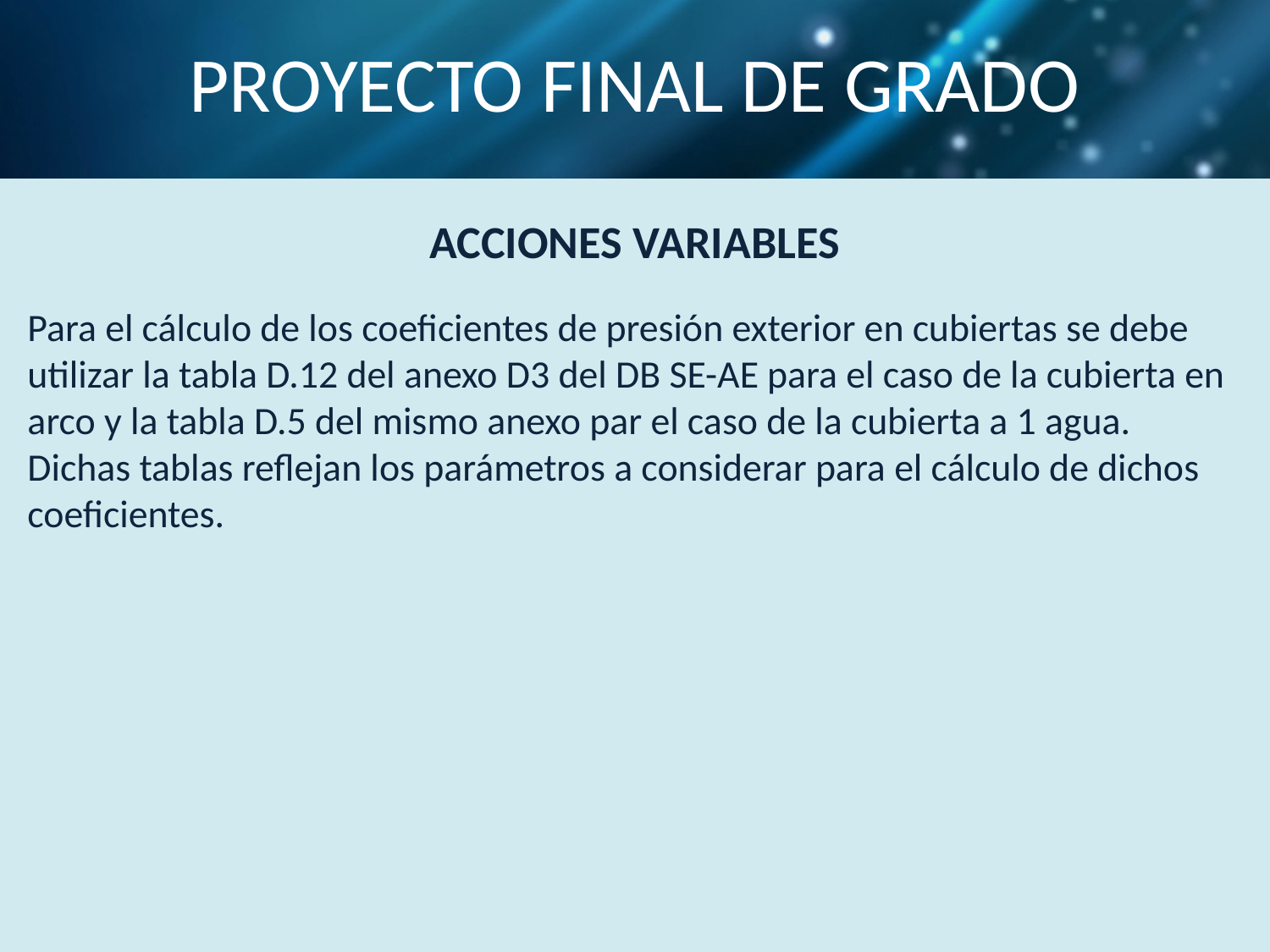

# PROYECTO FINAL DE GRADO
ACCIONES VARIABLES
Para el cálculo de los coeficientes de presión exterior en cubiertas se debe utilizar la tabla D.12 del anexo D3 del DB SE-AE para el caso de la cubierta en arco y la tabla D.5 del mismo anexo par el caso de la cubierta a 1 agua. Dichas tablas reflejan los parámetros a considerar para el cálculo de dichos coeficientes.